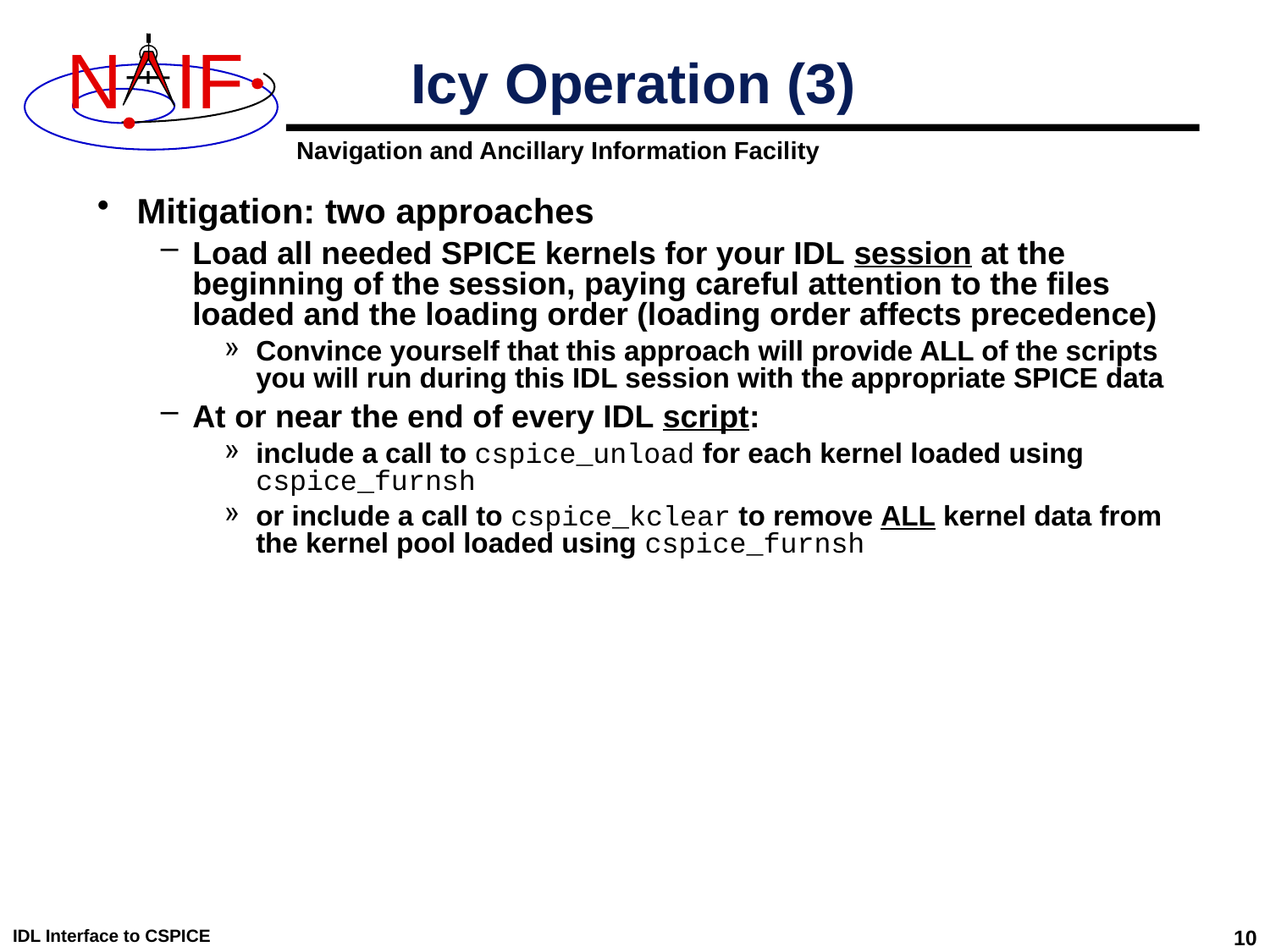

Icy Operation (3)
Mitigation: two approaches
Load all needed SPICE kernels for your IDL session at the beginning of the session, paying careful attention to the files loaded and the loading order (loading order affects precedence)
Convince yourself that this approach will provide ALL of the scripts you will run during this IDL session with the appropriate SPICE data
At or near the end of every IDL script:
include a call to cspice_unload for each kernel loaded using cspice_furnsh
or include a call to cspice_kclear to remove ALL kernel data from the kernel pool loaded using cspice_furnsh
IDL Interface to CSPICE
10